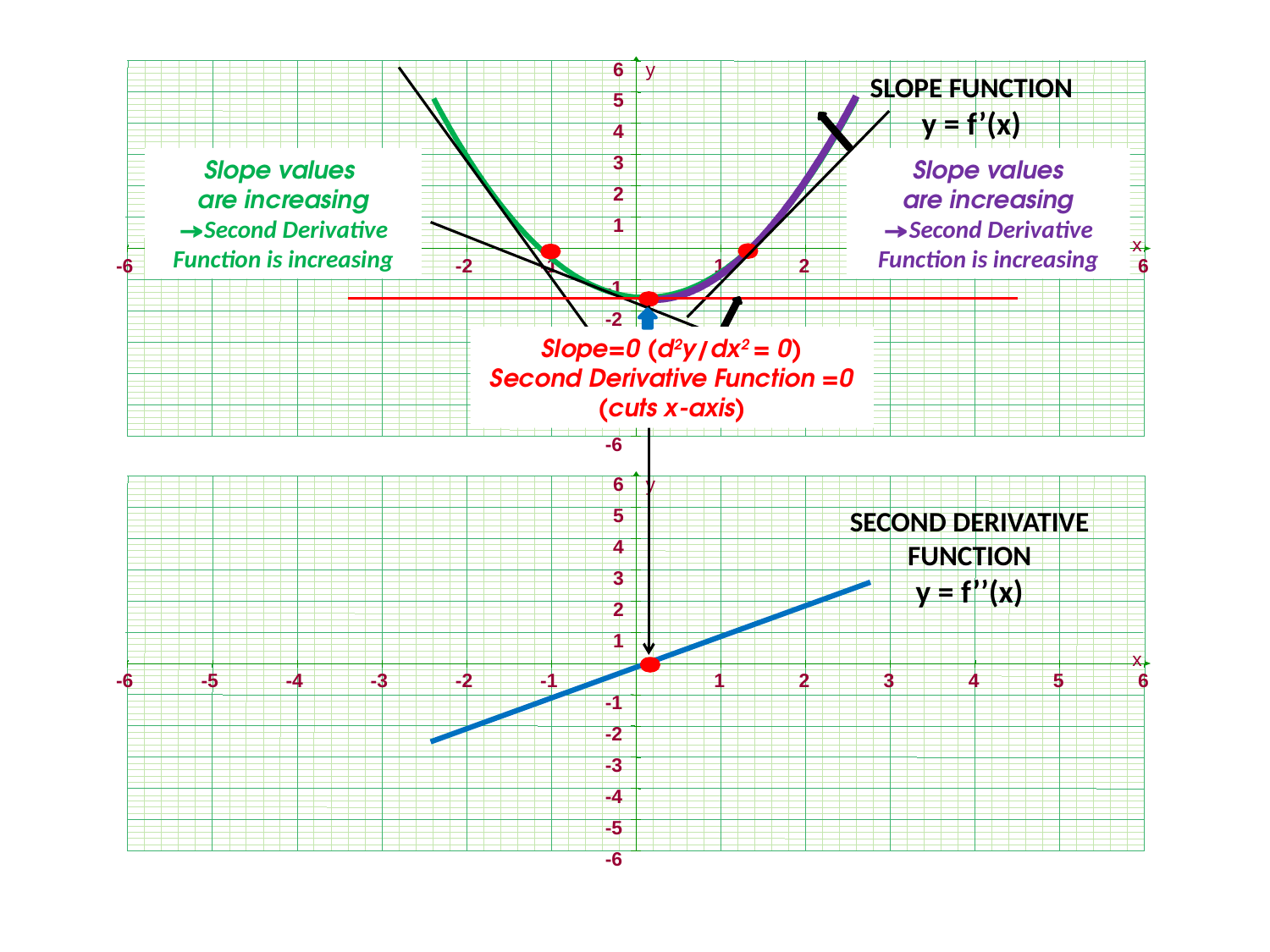

-6
-5
-4
-3
-2
-1
1
2
3
4
5
6

-6

6
y

5

4

3

2

1

x
-1

-2

-3

-4

-5

SLOPE FUNCTION
y = f’(x)

Slope values
are increasing
→Second Derivative Function is increasing
Slope values
are increasing
→Second Derivative Function is increasing

Slope=0 (d2y/dx2 = 0)
Second Derivative Function =0
(cuts x-axis)

-6
-5
-4
-3
-2
-1
1
2
3
4
5
6

-6

6
y

5

4

3

2

1

x
-1

-2

-3

-4

-5

SECOND DERIVATIVE FUNCTION
y = f’’(x)